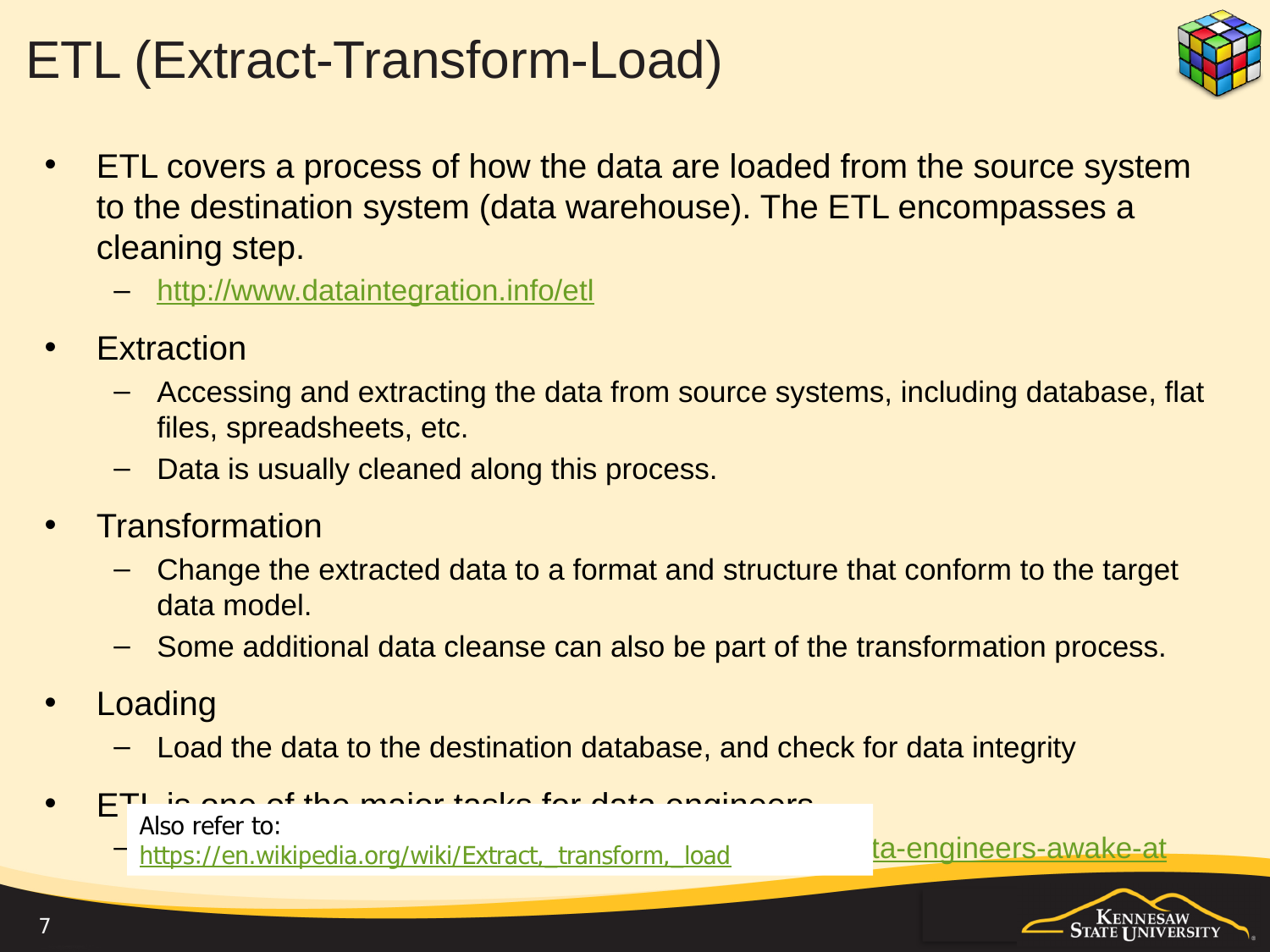

# ETL (Extract-Transform-Load)
ETL covers a process of how the data are loaded from the source system to the destination system (data warehouse). The ETL encompasses a cleaning step.
http://www.dataintegration.info/etl
Extraction
Accessing and extracting the data from source systems, including database, flat files, spreadsheets, etc.
Data is usually cleaned along this process.
Transformation
Change the extracted data to a format and structure that conform to the target data model.
Some additional data cleanse can also be part of the transformation process.
Loading
Load the data to the destination database, and check for data integrity
ETL is one of the major tasks for data engineers
https://dzone.com/articles/five-data-tasks-that-keep-data-engineers-awake-at
Also refer to: https://en.wikipedia.org/wiki/Extract,_transform,_load
7